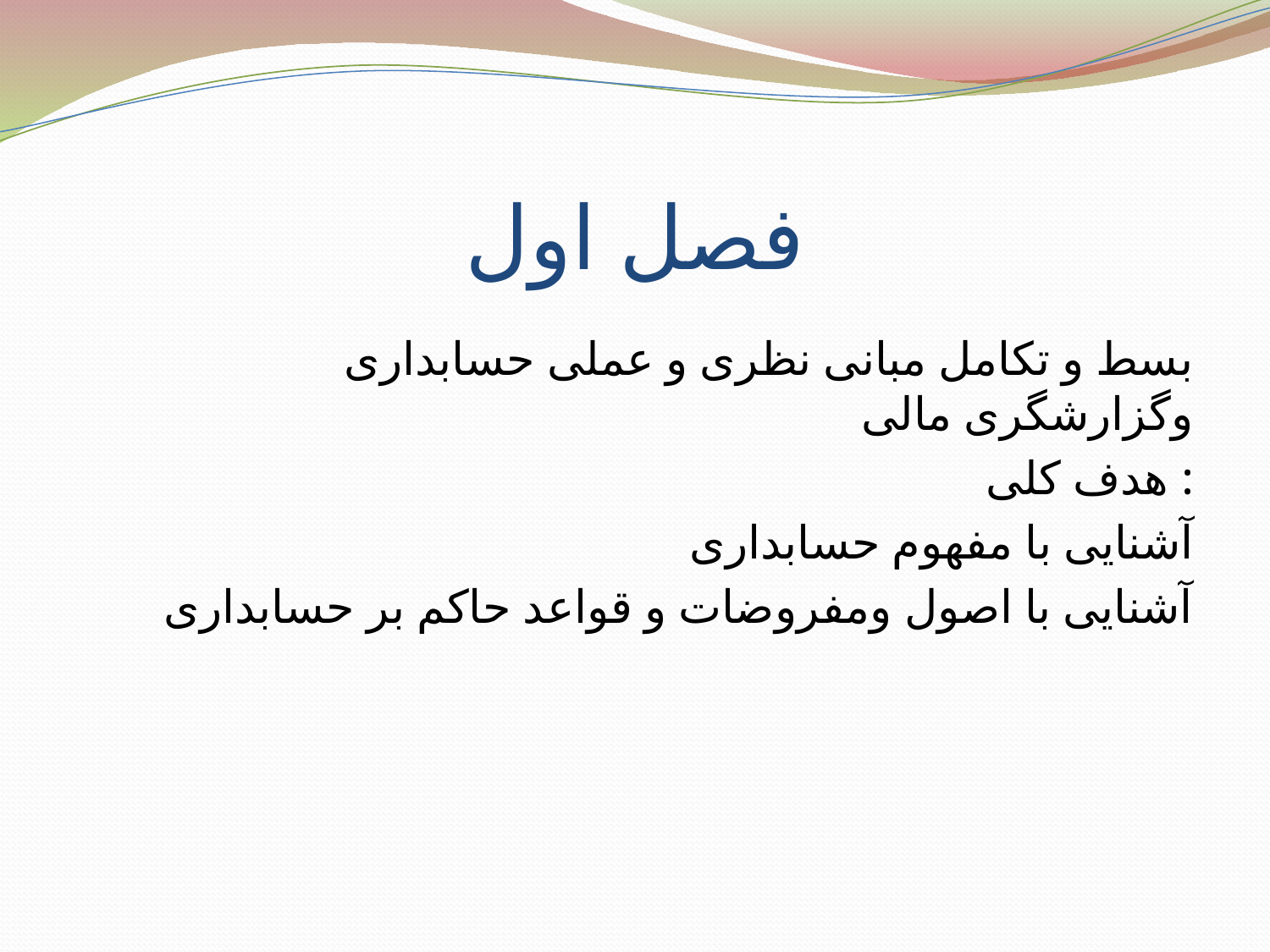

# فصل اول
بسط و تکامل مبانی نظری و عملی حسابداری وگزارشگری مالی
هدف کلی :
آشنایی با مفهوم حسابداری
آشنایی با اصول ومفروضات و قواعد حاکم بر حسابداری